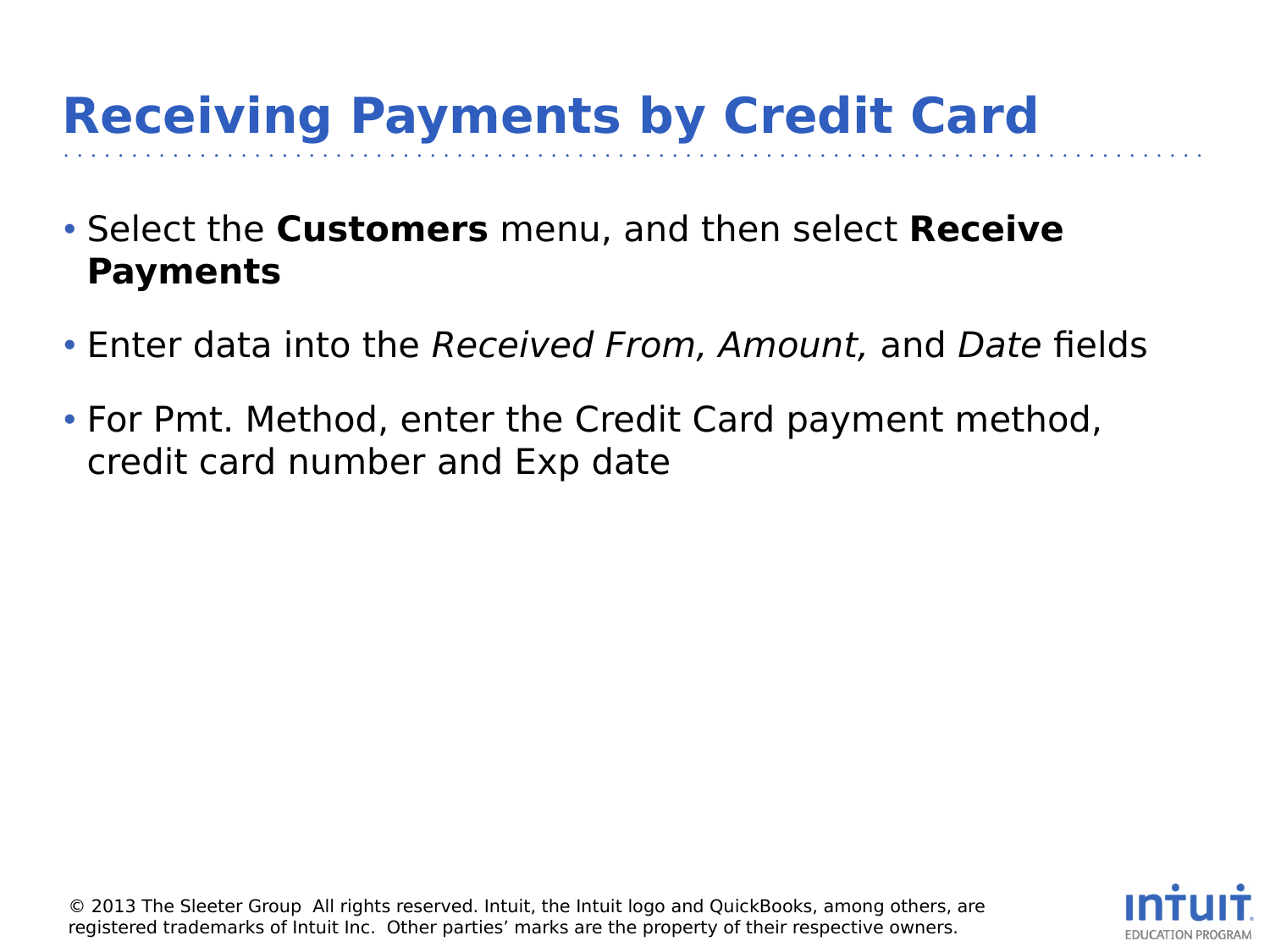

# Receiving Payments by Credit Card
Select the Customers menu, and then select Receive Payments
Enter data into the Received From, Amount, and Date fields
For Pmt. Method, enter the Credit Card payment method, credit card number and Exp date